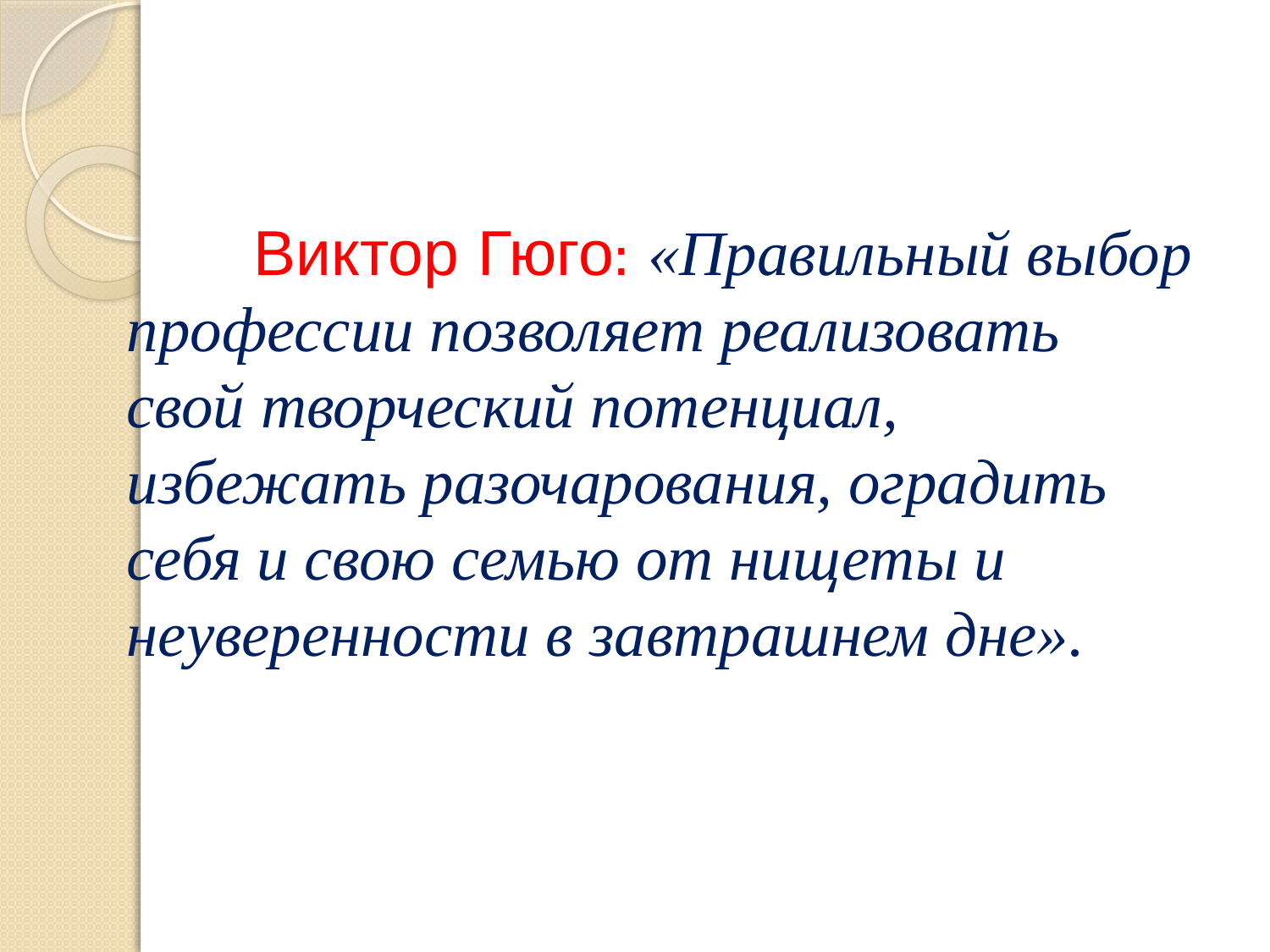

Виктор Гюго: «Правильный выбор профессии позволяет реализовать свой творческий потенциал, избежать разочарования, оградить себя и свою семью от нищеты и неуверенности в завтрашнем дне».